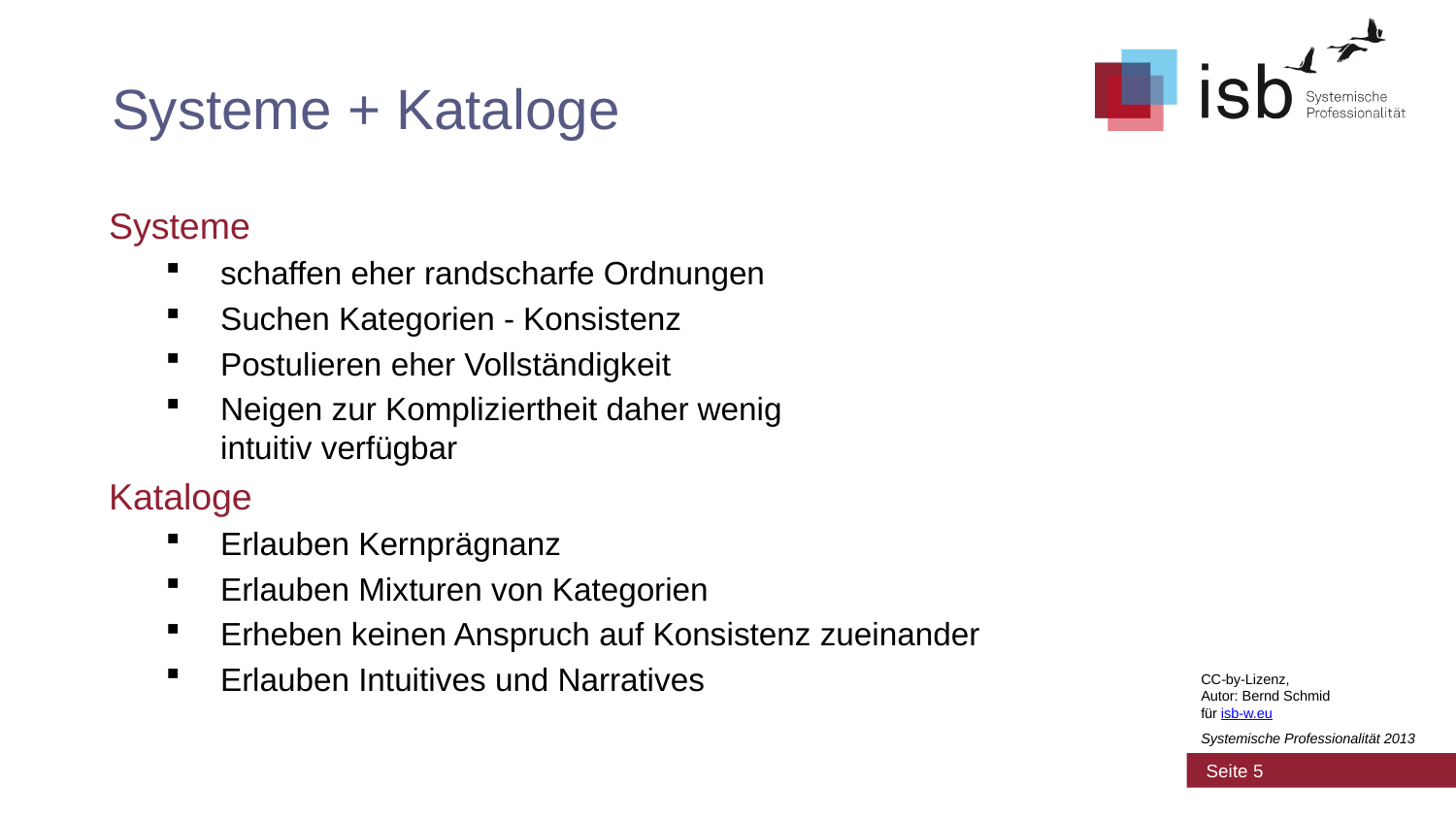

# Systeme + Kataloge
Systeme
schaffen eher randscharfe Ordnungen
Suchen Kategorien - Konsistenz
Postulieren eher Vollständigkeit
Neigen zur Kompliziertheit daher wenig
intuitiv verfügbar
Kataloge
Erlauben Kernprägnanz
Erlauben Mixturen von Kategorien
Erheben keinen Anspruch auf Konsistenz zueinander
Erlauben Intuitives und Narratives

CC-by-Lizenz,
Autor: Bernd Schmid
für isb-w.eu
Systemische Professionalität 2013
 Seite 5